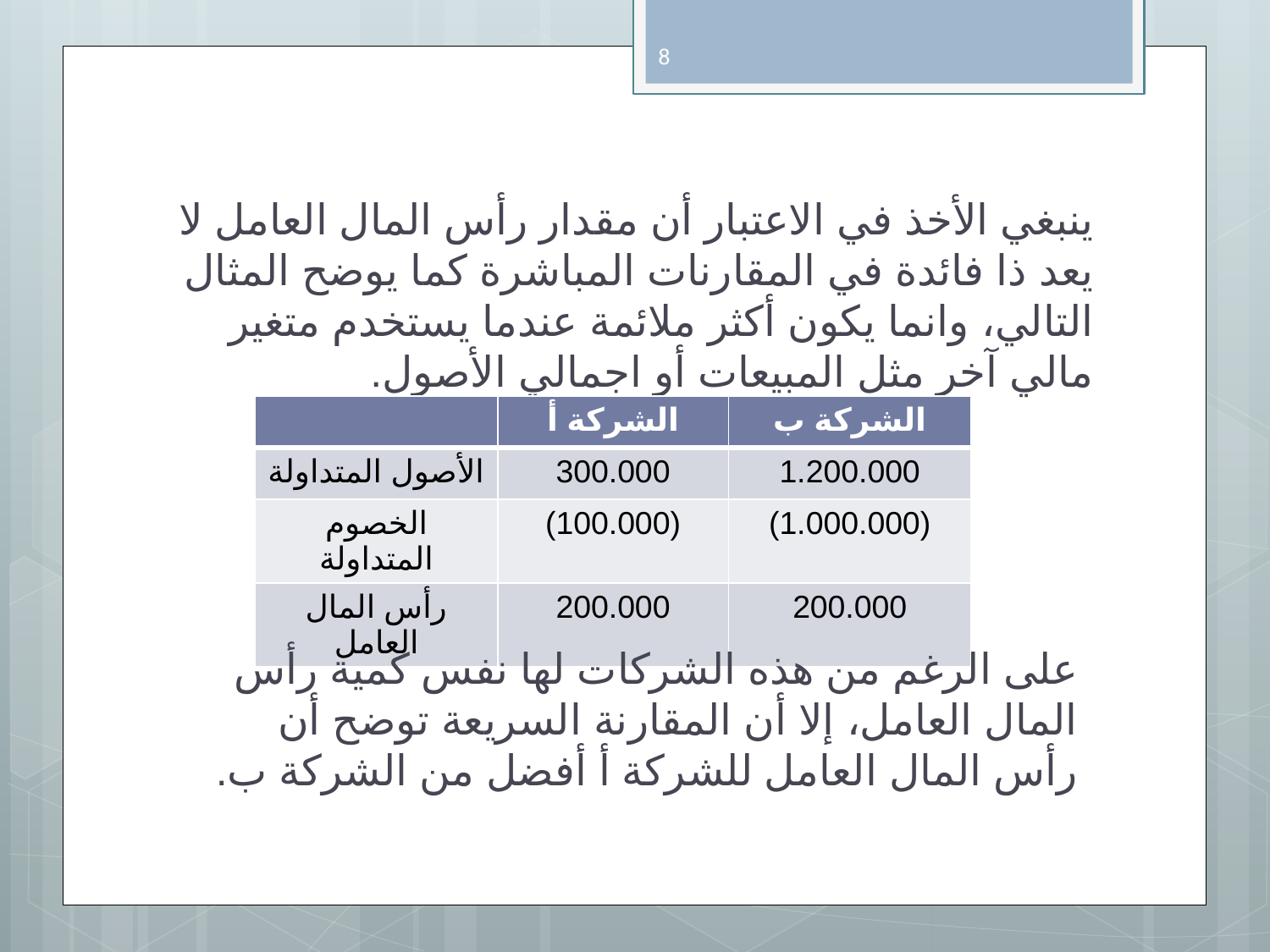

8
ينبغي الأخذ في الاعتبار أن مقدار رأس المال العامل لا يعد ذا فائدة في المقارنات المباشرة كما يوضح المثال التالي، وانما يكون أكثر ملائمة عندما يستخدم متغير مالي آخر مثل المبيعات أو اجمالي الأصول.
|  | الشركة أ | الشركة ب |
| --- | --- | --- |
| الأصول المتداولة | 300.000 | 1.200.000 |
| الخصوم المتداولة | (100.000) | (1.000.000) |
| رأس المال العامل | 200.000 | 200.000 |
على الرغم من هذه الشركات لها نفس كمية رأس المال العامل، إلا أن المقارنة السريعة توضح أن رأس المال العامل للشركة أ أفضل من الشركة ب.